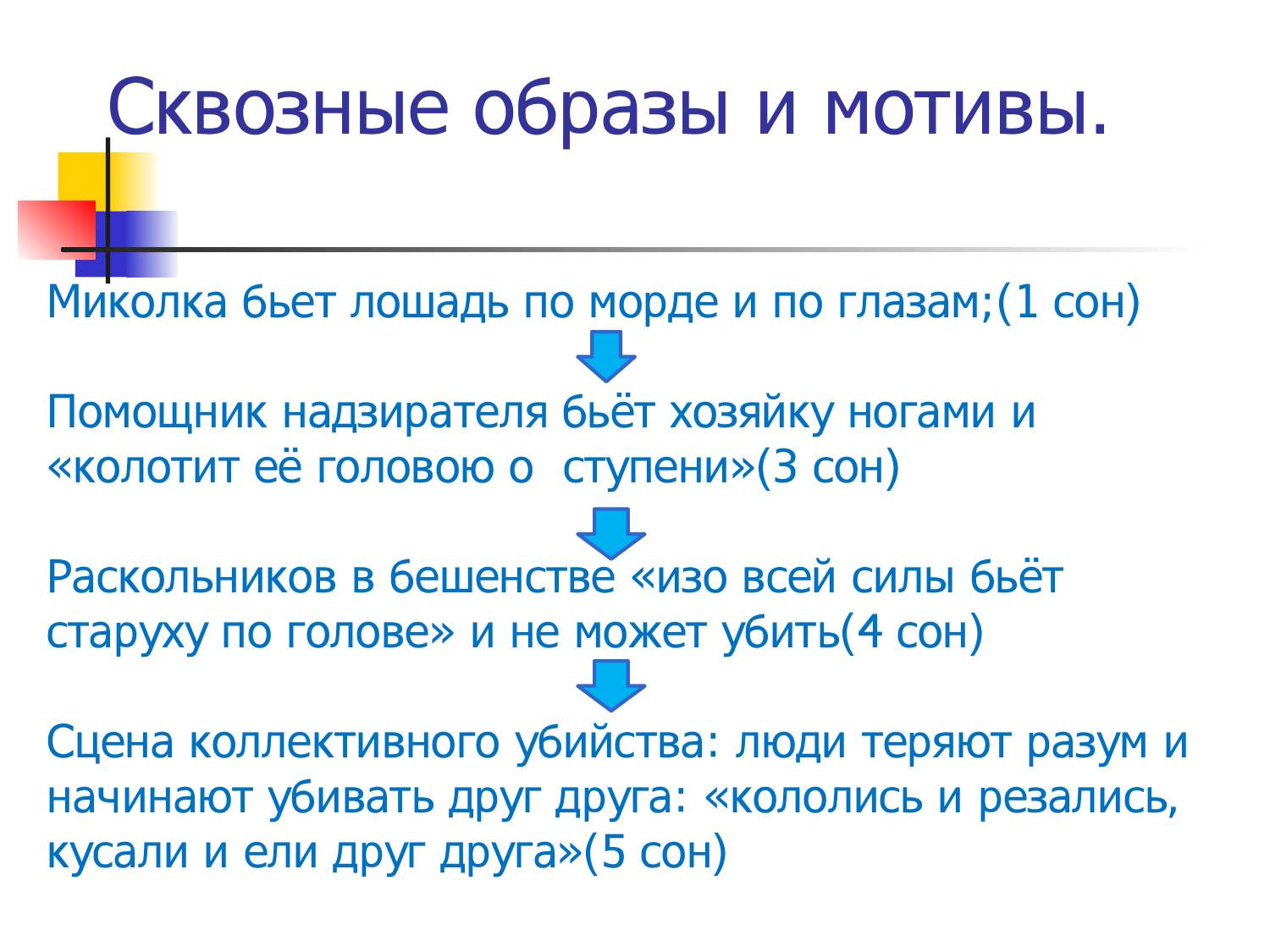

Сквозные образы и мотивы.
Миколка бьет лошадь по морде и по глазам;(1 сон)

Помощник надзирателя бьёт хозяйку ногами и «колотит её головою о  ступени»(3 сон)

Раскольников в бешенстве «изо всей силы бьёт старуху по голове» и не может убить(4 сон)

Сцена коллективного убийства: люди теряют разум и начинают убивать друг друга: «кололись и резались, кусали и ели друг друга»(5 сон)